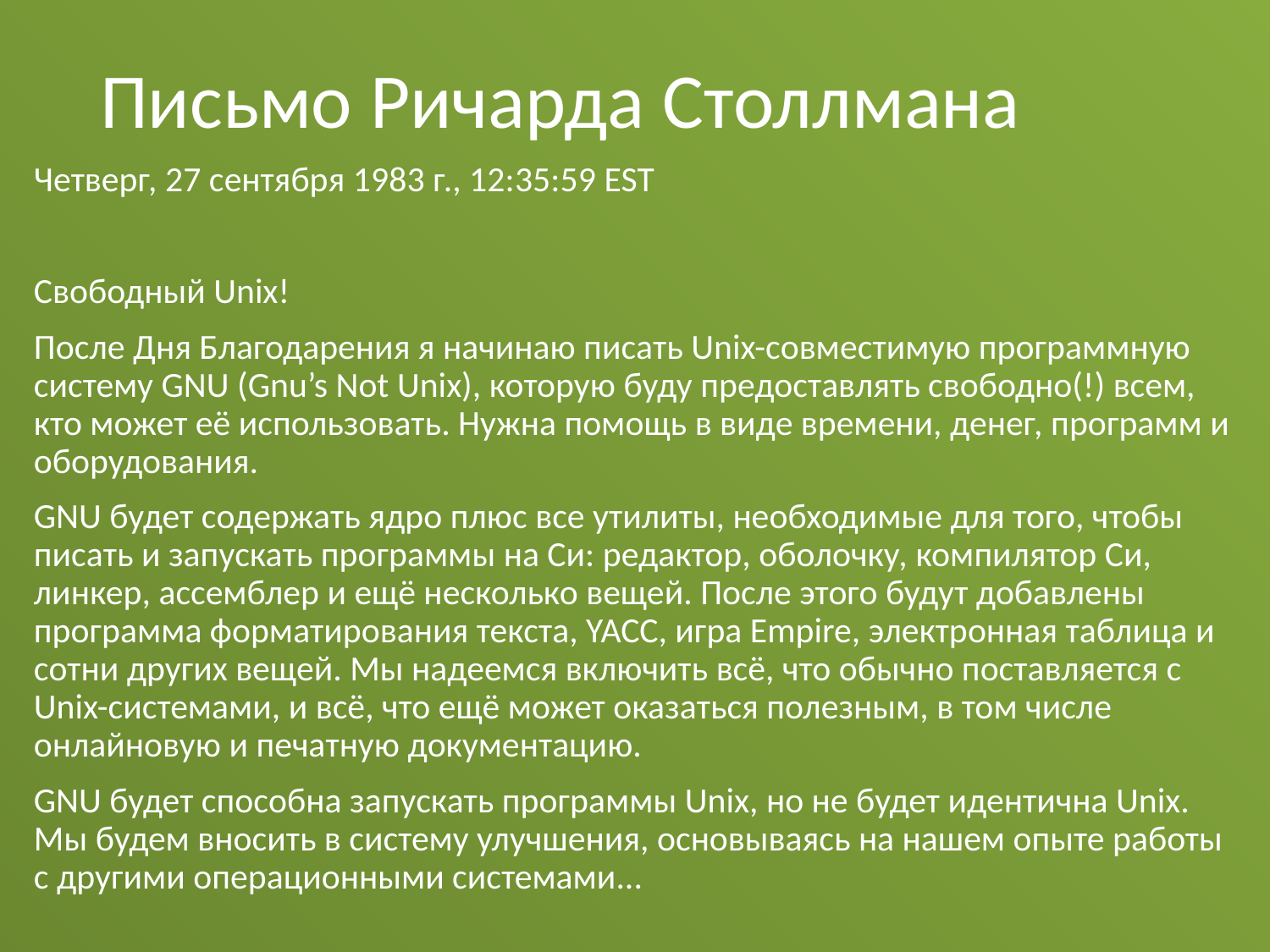

# Письмо Ричарда Столлмана
Четверг, 27 сентября 1983 г., 12:35:59 EST

Свободный Unix!
После Дня Благодарения я начинаю писать Unix-совместимую программную систему GNU (Gnu’s Not Unix), которую буду предоставлять свободно(!) всем, кто может её использовать. Нужна помощь в виде времени, денег, программ и оборудования.
GNU будет содержать ядро плюс все утилиты, необходимые для того, чтобы писать и запускать программы на Cи: редактор, оболочку, компилятор Cи, линкер, ассемблер и ещё несколько вещей. После этого будут добавлены программа форматирования текста, YACC, игра Empire, электронная таблица и сотни других вещей. Мы надеемся включить всё, что обычно поставляется с Unix-системами, и всё, что ещё может оказаться полезным, в том числе онлайновую и печатную документацию.
GNU будет способна запускать программы Unix, но не будет идентична Unix. Мы будем вносить в систему улучшения, основываясь на нашем опыте работы с другими операционными системами...